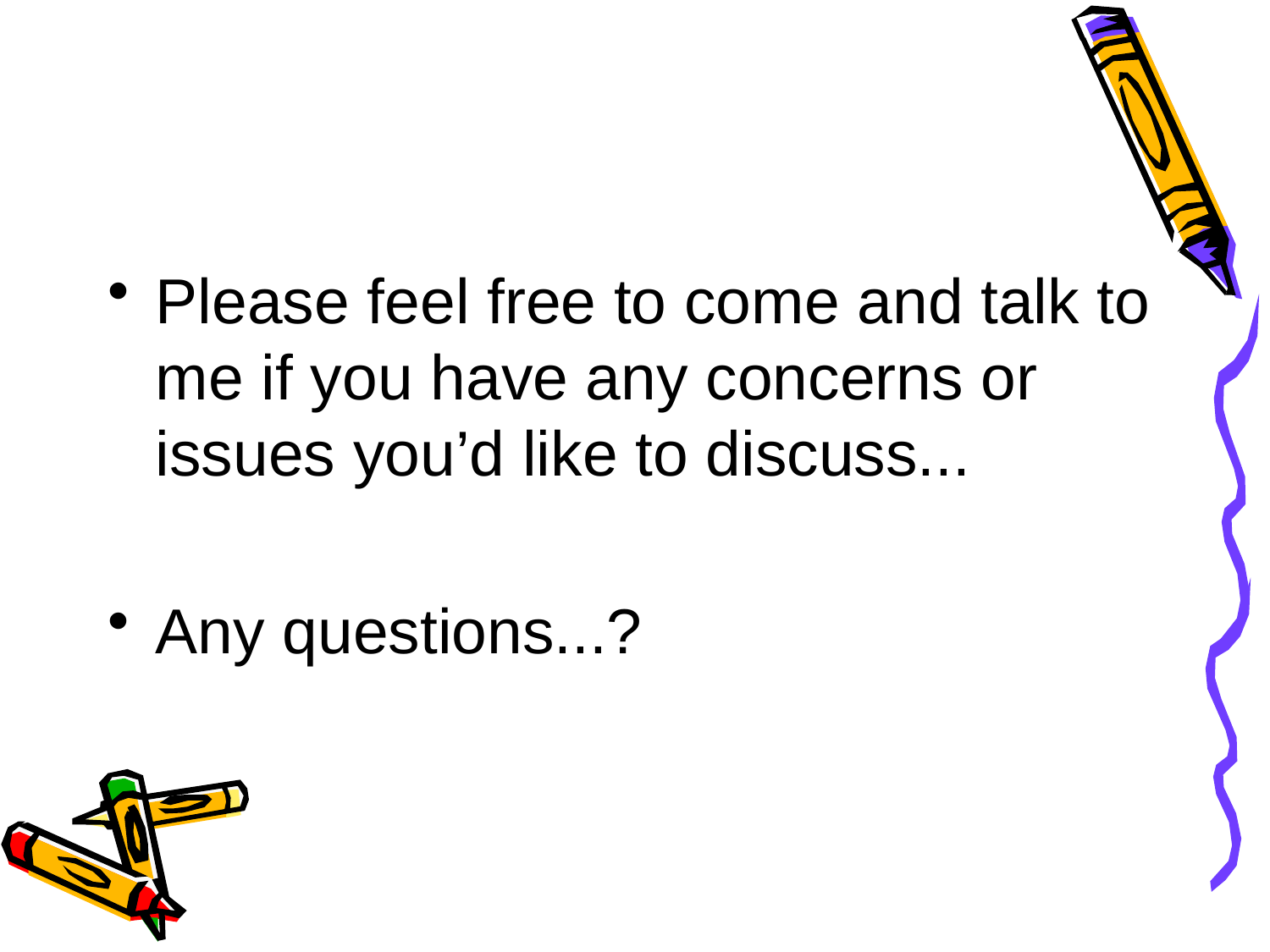

Please feel free to come and talk to me if you have any concerns or issues you’d like to discuss...

Any questions...?